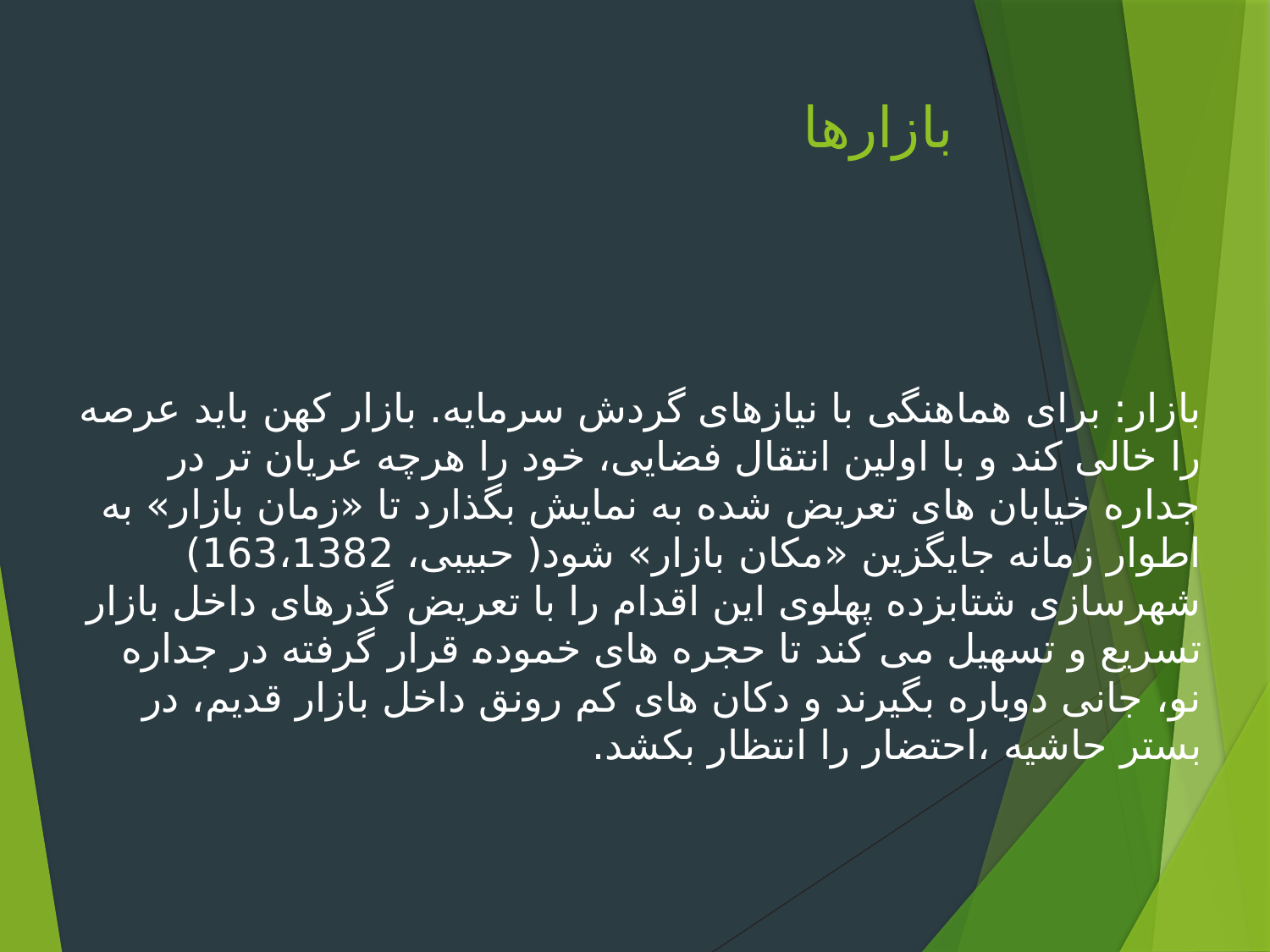

# بازارها
بازار: برای هماهنگی با نیازهای گردش سرمایه. بازار کهن باید عرصه را خالی کند و با اولین انتقال فضایی، خود را هرچه عریان تر در جداره خیابان های تعریض شده به نمایش بگذارد تا «زمان بازار» به اطوار زمانه جایگزین «مکان بازار» شود( حبیبی، 163،1382) شهرسازی شتابزده پهلوی این اقدام را با تعریض گذرهای داخل بازار تسریع و تسهیل می کند تا حجره های خموده قرار گرفته در جداره نو، جانی دوباره بگیرند و دکان های کم رونق داخل بازار قدیم، در بستر حاشیه ،احتضار را انتظار بکشد.